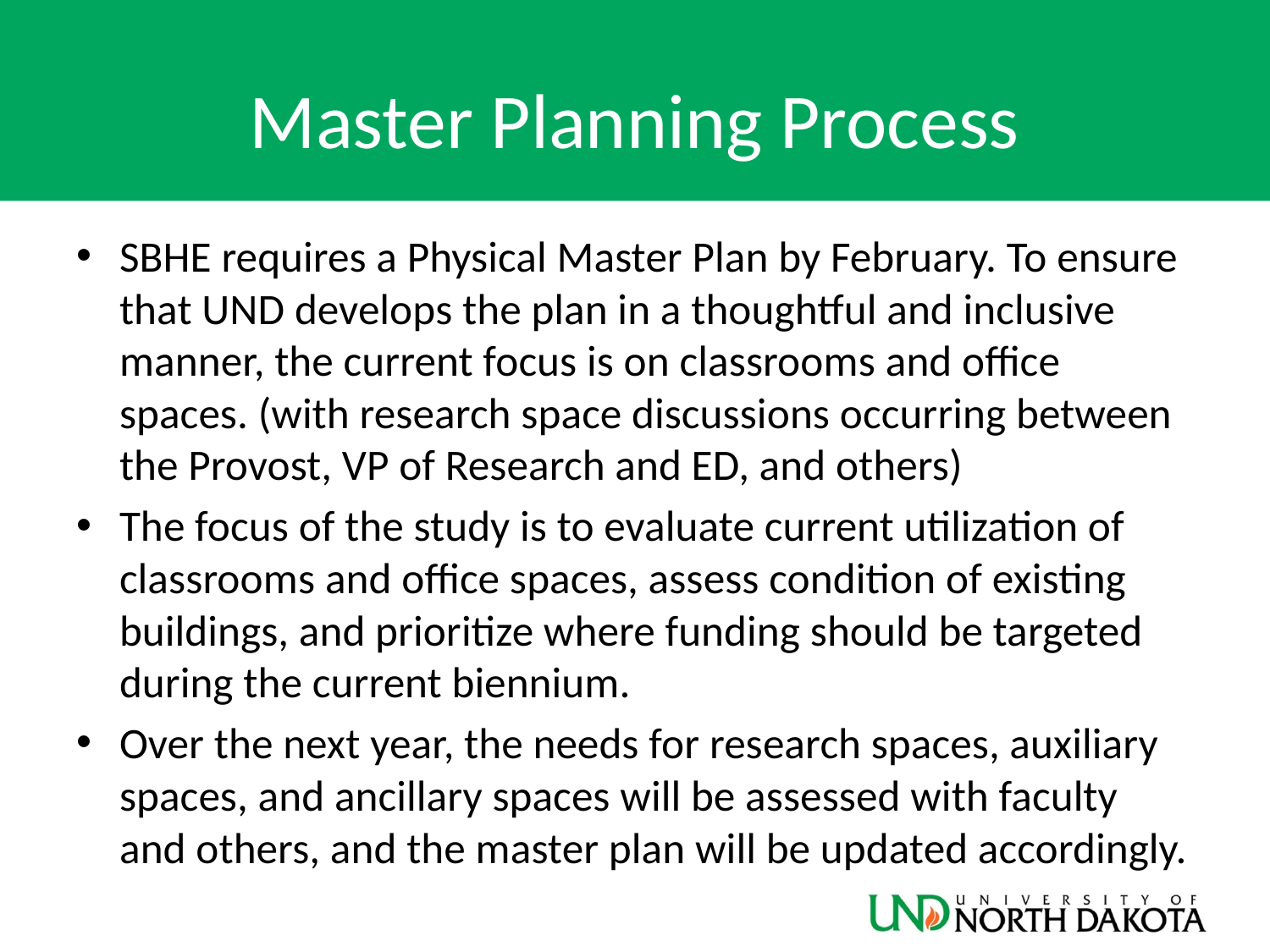

# Master Planning Process
SBHE requires a Physical Master Plan by February. To ensure that UND develops the plan in a thoughtful and inclusive manner, the current focus is on classrooms and office spaces. (with research space discussions occurring between the Provost, VP of Research and ED, and others)
The focus of the study is to evaluate current utilization of classrooms and office spaces, assess condition of existing buildings, and prioritize where funding should be targeted during the current biennium.
Over the next year, the needs for research spaces, auxiliary spaces, and ancillary spaces will be assessed with faculty and others, and the master plan will be updated accordingly.